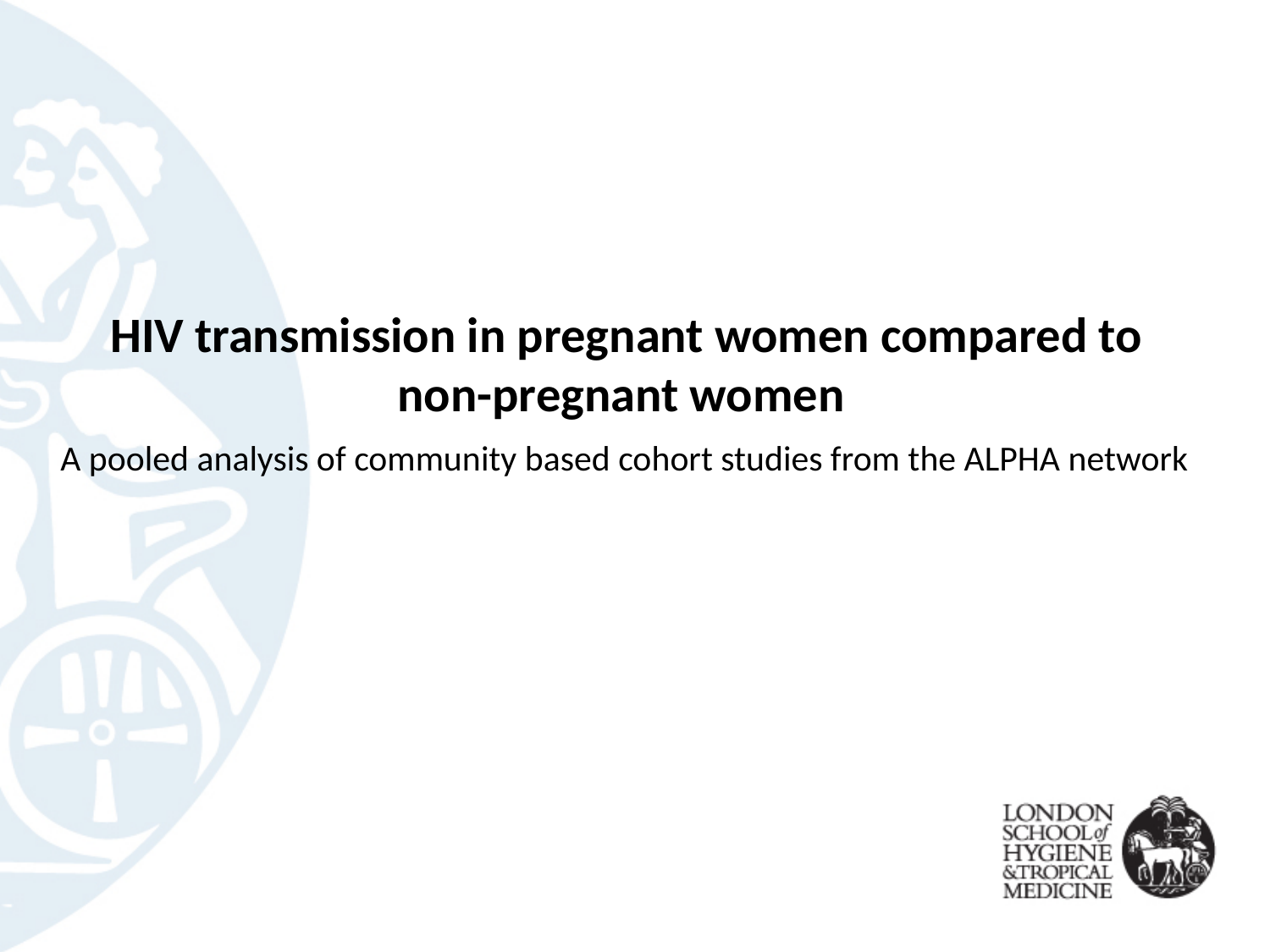

# HIV transmission in pregnant women compared to non-pregnant women
A pooled analysis of community based cohort studies from the ALPHA network